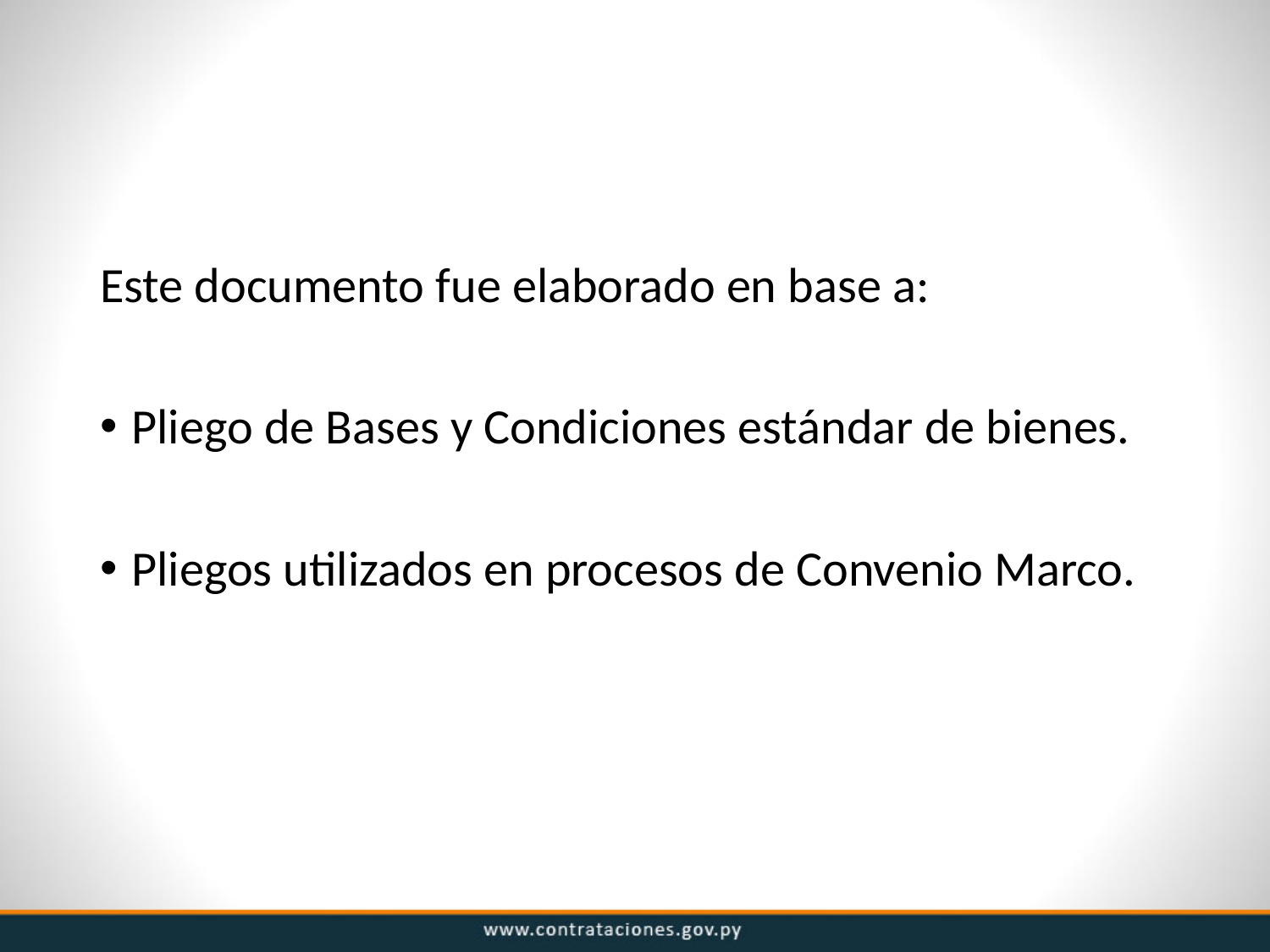

#
Este documento fue elaborado en base a:

Pliego de Bases y Condiciones estándar de bienes.

Pliegos utilizados en procesos de Convenio Marco.